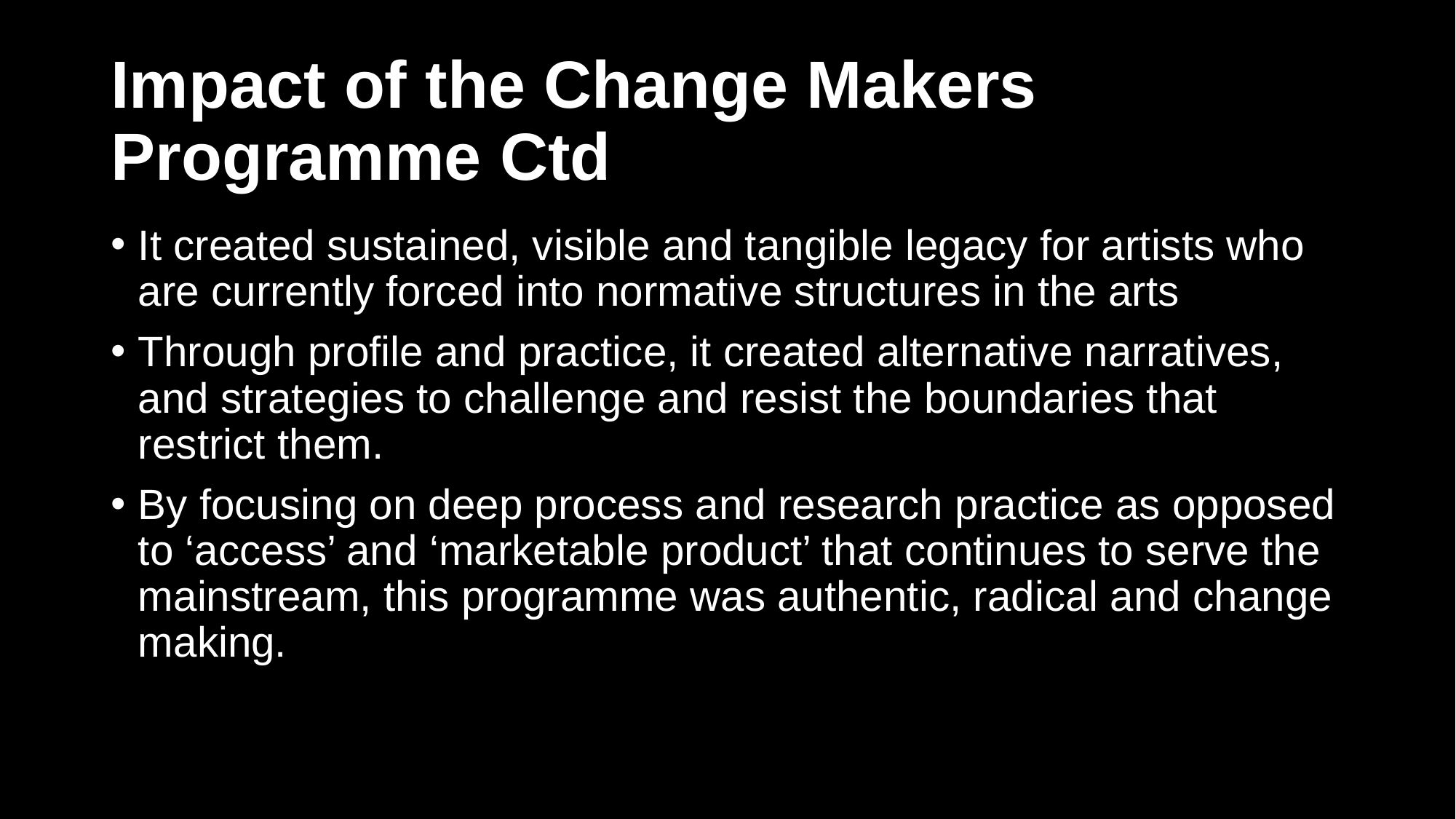

# Impact of the Change Makers Programme Ctd
It created sustained, visible and tangible legacy for artists who are currently forced into normative structures in the arts
Through profile and practice, it created alternative narratives, and strategies to challenge and resist the boundaries that restrict them.
By focusing on deep process and research practice as opposed to ‘access’ and ‘marketable product’ that continues to serve the mainstream, this programme was authentic, radical and change making.